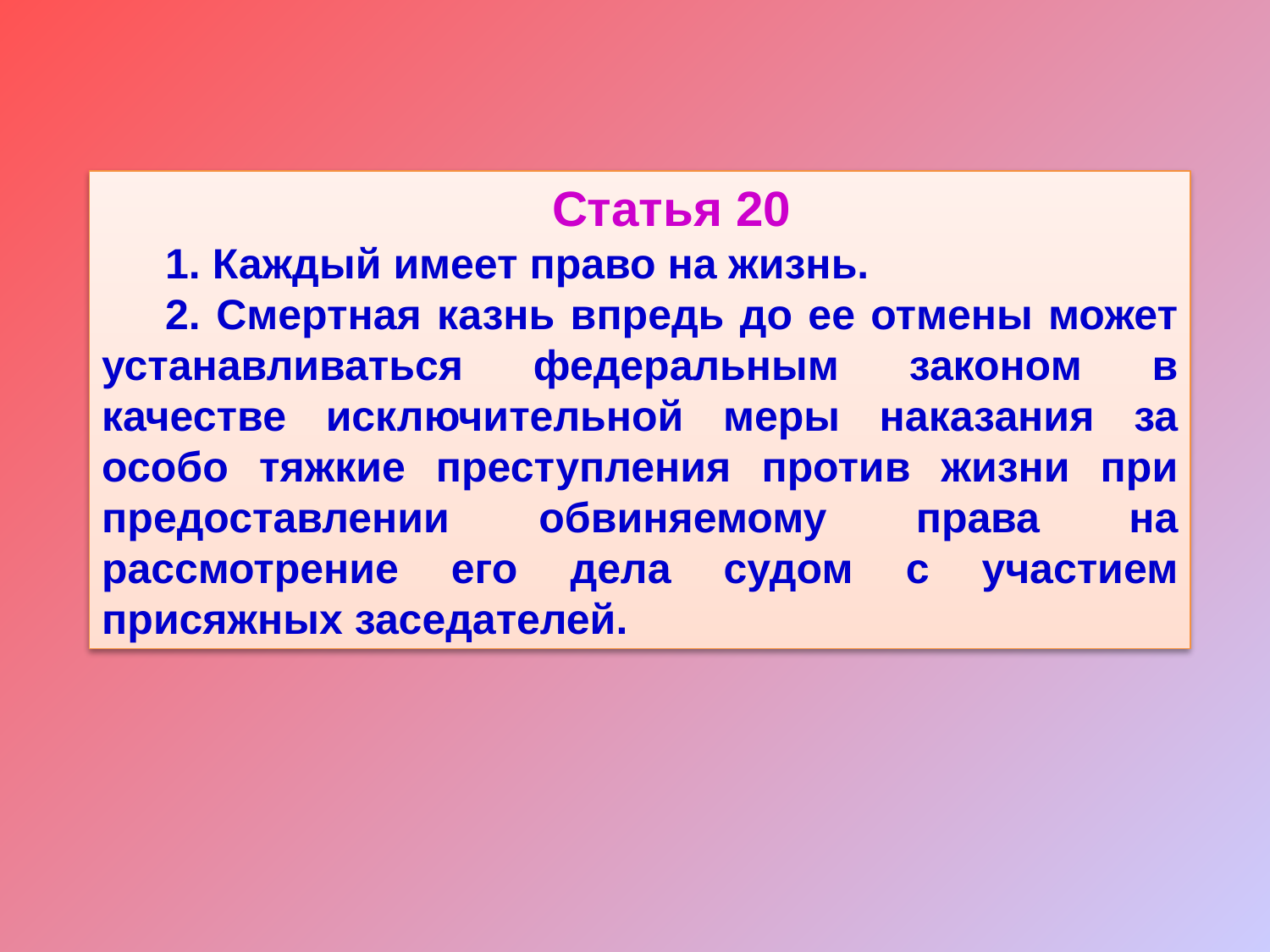

Статья 20
1. Каждый имеет право на жизнь.
2. Смертная казнь впредь до ее отмены может устанавливаться федеральным законом в качестве исключительной меры наказания за особо тяжкие преступления против жизни при предоставлении обвиняемому права на рассмотрение его дела судом с участием присяжных заседателей.